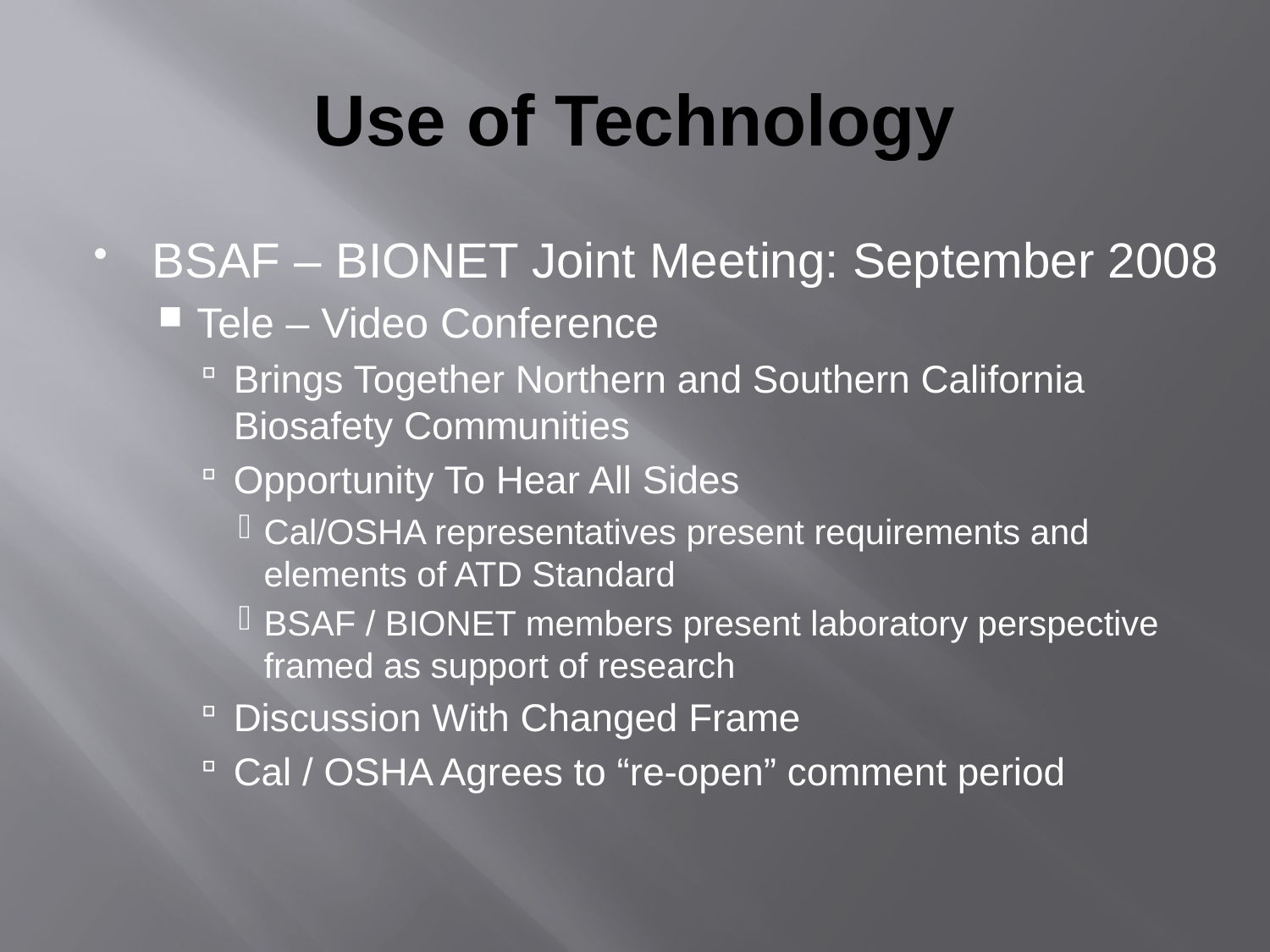

# Use of Technology
BSAF – BIONET Joint Meeting: September 2008
Tele – Video Conference
Brings Together Northern and Southern California Biosafety Communities
Opportunity To Hear All Sides
Cal/OSHA representatives present requirements and elements of ATD Standard
BSAF / BIONET members present laboratory perspective framed as support of research
Discussion With Changed Frame
Cal / OSHA Agrees to “re-open” comment period